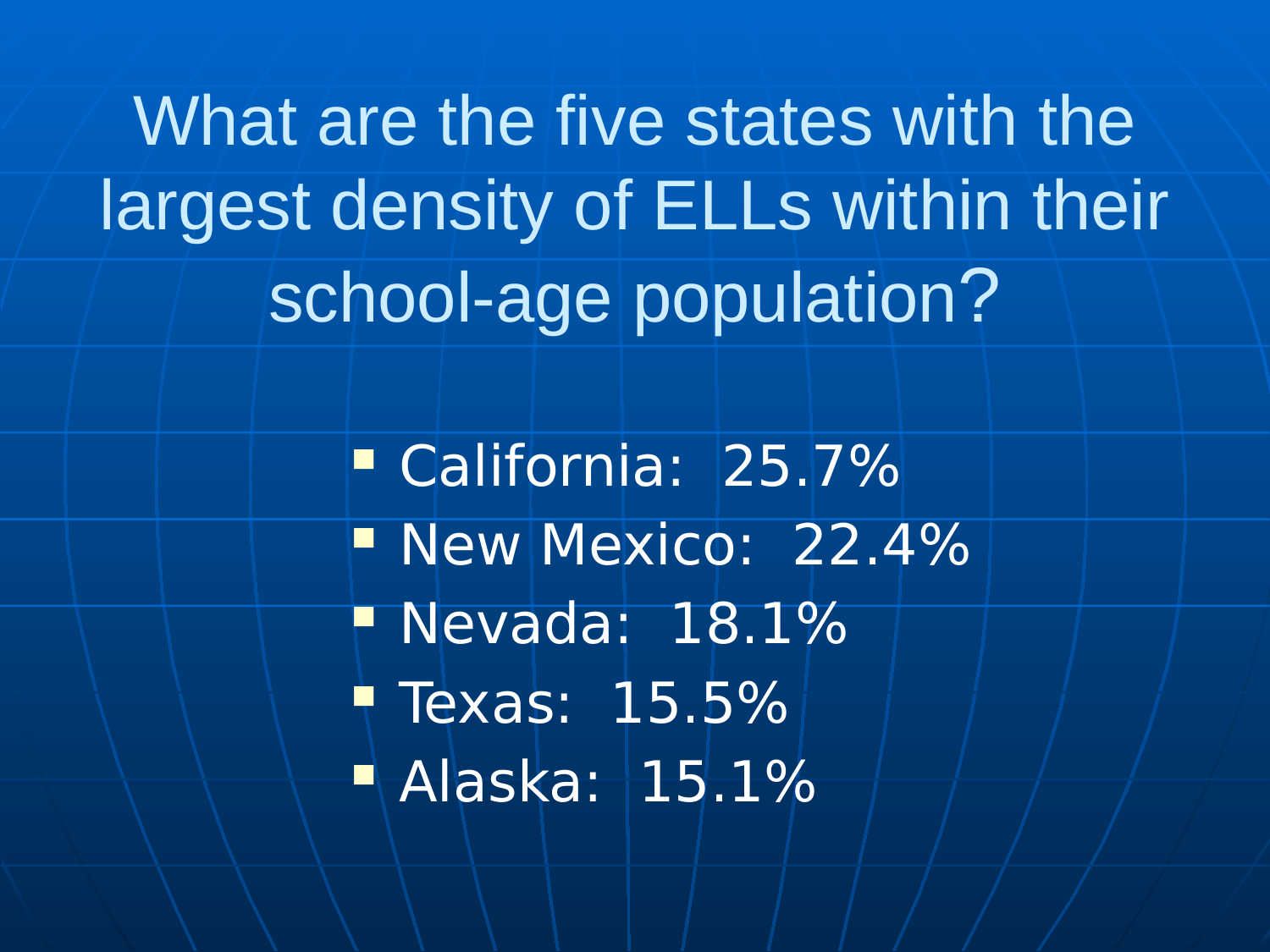

# What are the five states with the largest density of ELLs within their school-age population?
California:  25.7%
New Mexico:  22.4%
Nevada:  18.1%
Texas:  15.5%
Alaska:  15.1%